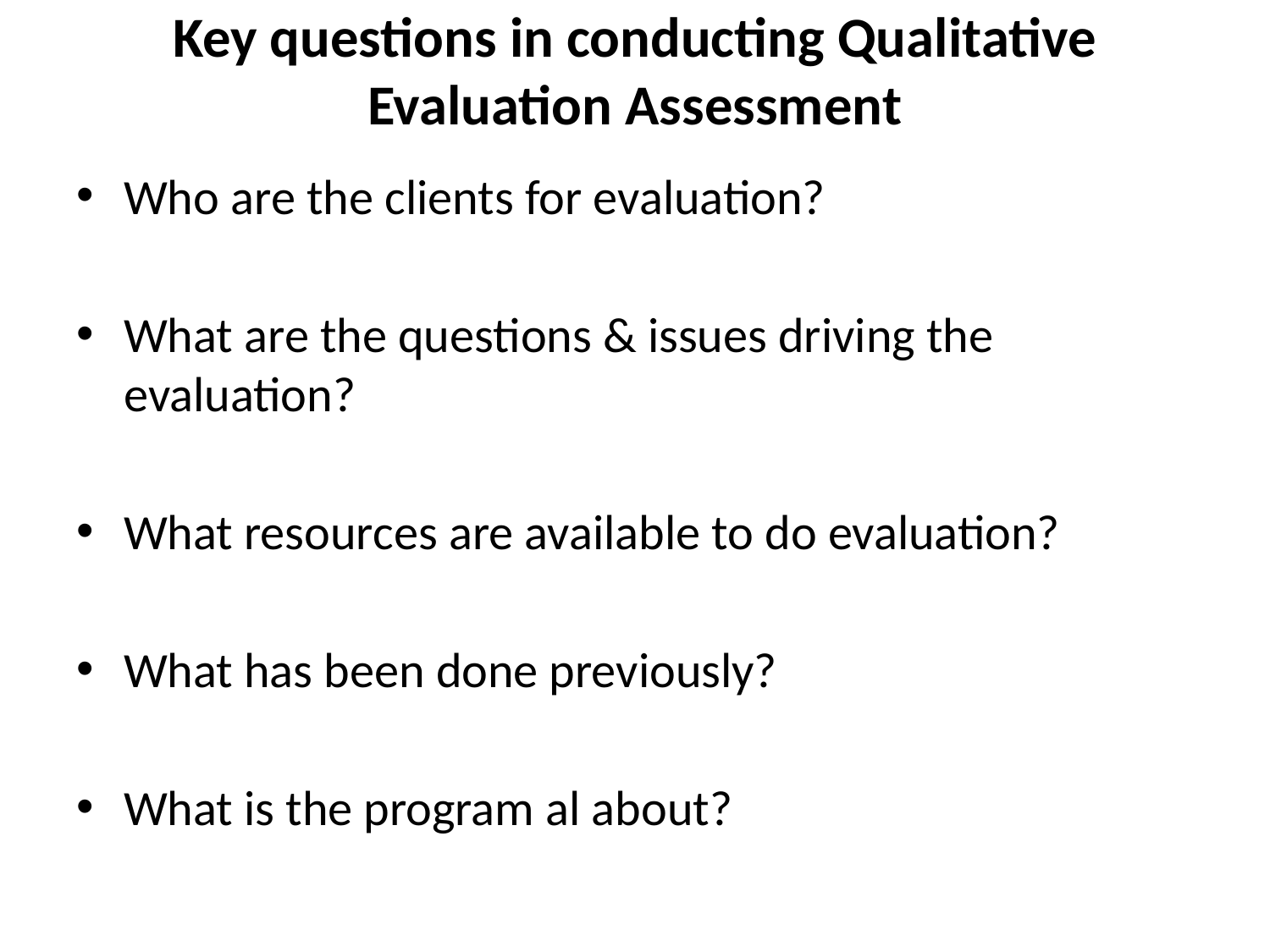

# Key questions in conducting Qualitative Evaluation Assessment
Who are the clients for evaluation?

What are the questions & issues driving the evaluation?

What resources are available to do evaluation?

What has been done previously?

What is the program al about?